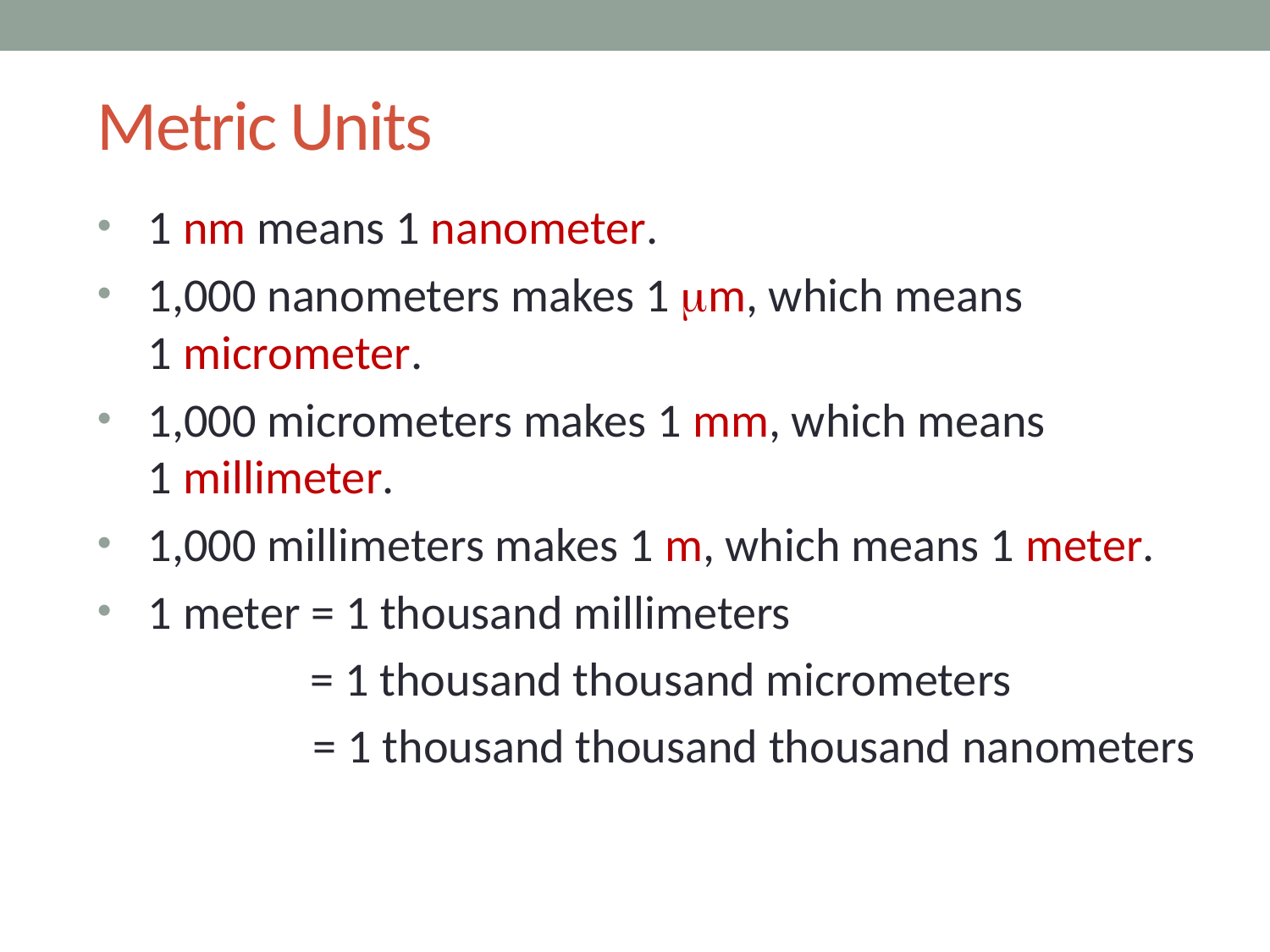

# Metric Units
1 nm means 1 nanometer.
1,000 nanometers makes 1 μm, which means
1 micrometer.
1,000 micrometers makes 1 mm, which means
1 millimeter.
1,000 millimeters makes 1 m, which means 1 meter.
1 meter = 1 thousand millimeters
	        = 1 thousand thousand micrometers
                    = 1 thousand thousand thousand nanometers